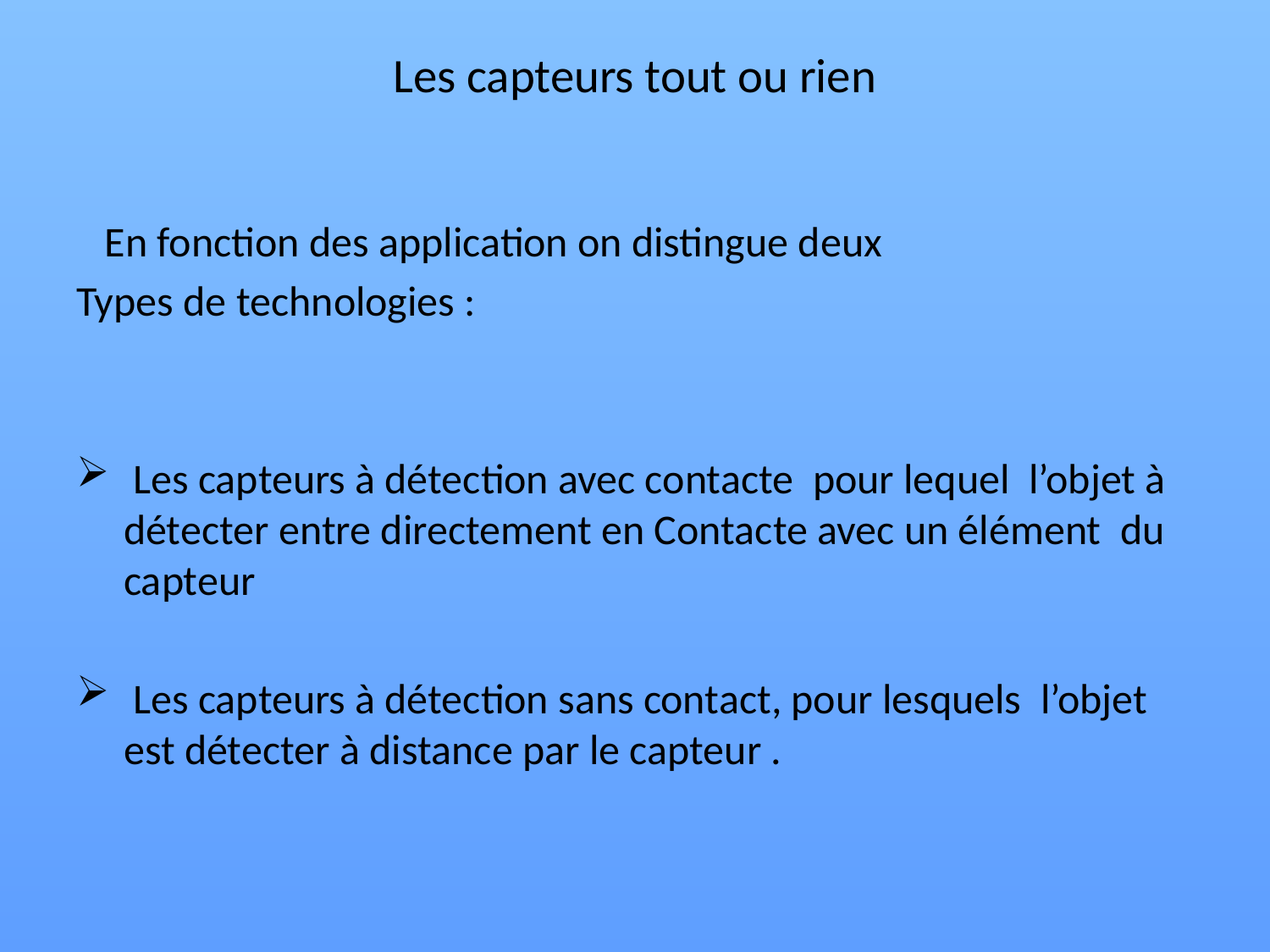

# Les capteurs tout ou rien

   En fonction des application on distingue deux
Types de technologies :

 Les capteurs à détection avec contacte  pour lequel  l’objet à détecter entre directement en Contacte avec un élément  du capteur

 Les capteurs à détection sans contact, pour lesquels  l’objet est détecter à distance par le capteur .